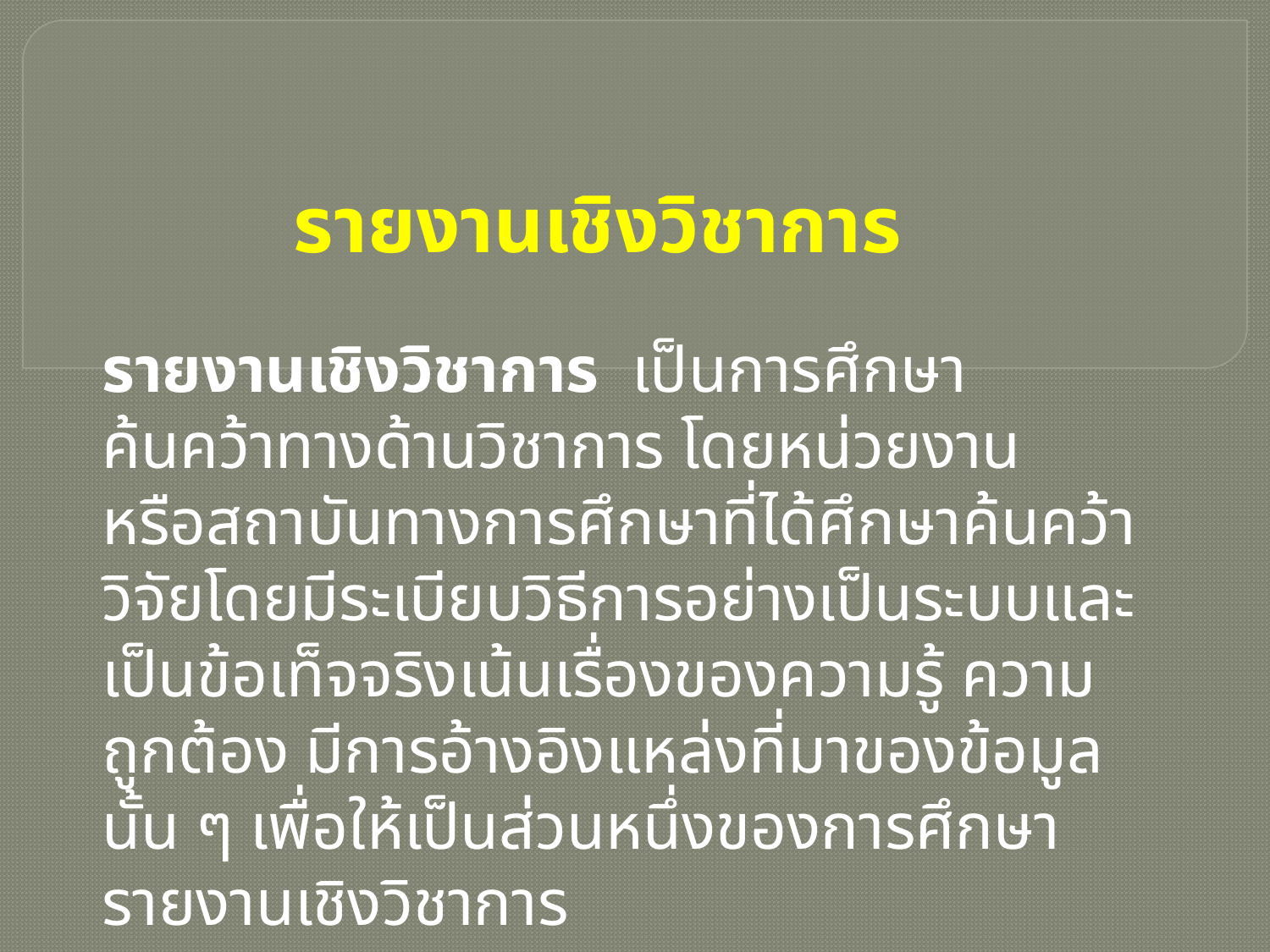

รายงานเชิงวิชาการ
รายงานเชิงวิชาการ  เป็นการศึกษาค้นคว้าทางด้านวิชาการ โดยหน่วยงาน หรือสถาบันทางการศึกษาที่ได้ศึกษาค้นคว้าวิจัยโดยมีระเบียบวิธีการอย่างเป็นระบบและเป็นข้อเท็จจริงเน้นเรื่องของความรู้ ความถูกต้อง มีการอ้างอิงแหล่งที่มาของข้อมูลนั้น ๆ เพื่อให้เป็นส่วนหนึ่งของการศึกษา  รายงานเชิงวิชาการ